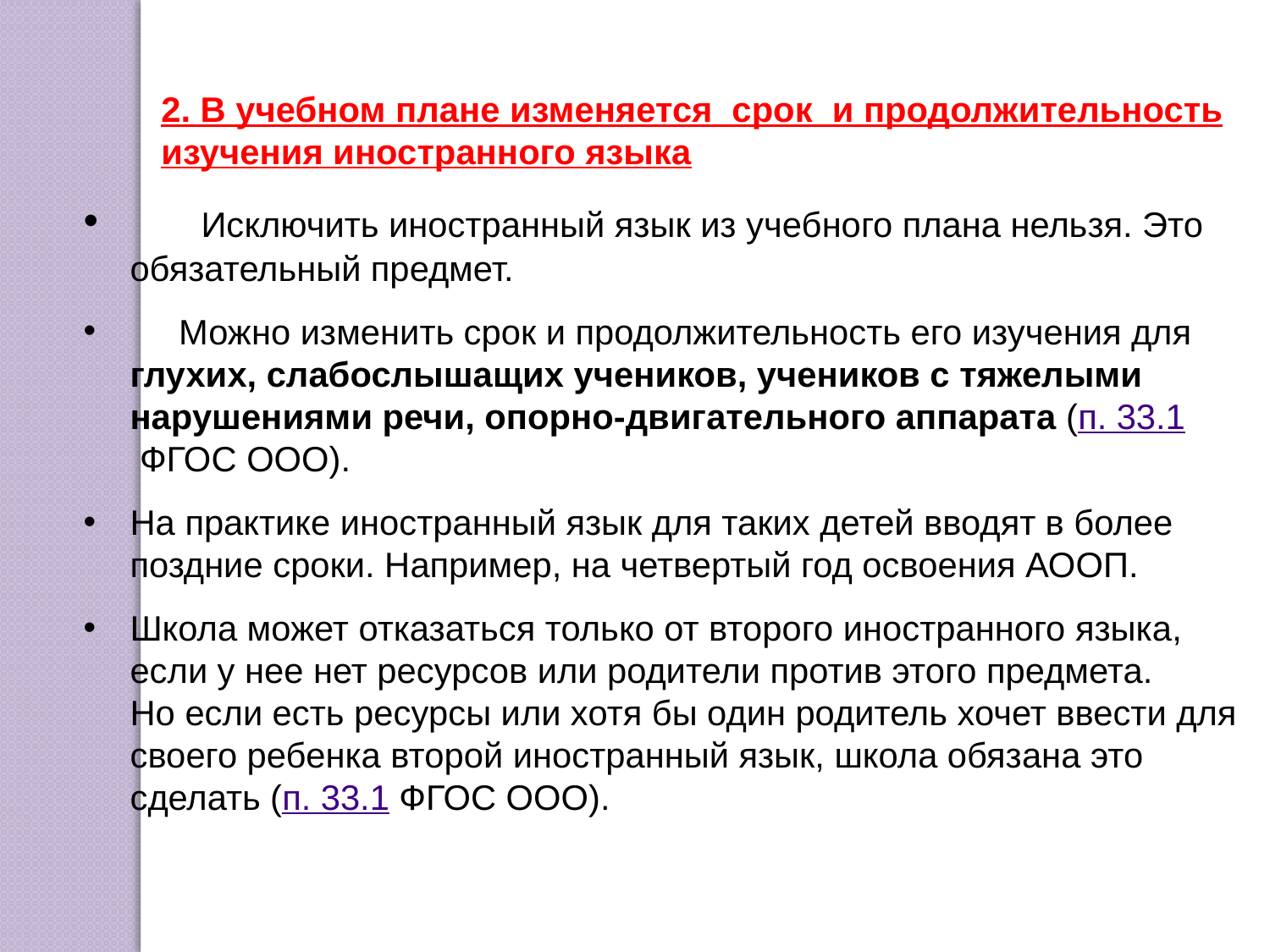

2. В учебном плане изменяется  срок  и продолжительность изучения иностранного языка
      Исключить иностранный язык из учебного плана нельзя. Это обязательный предмет.
     Можно изменить срок и продолжительность его изучения для глухих, слабослышащих учеников, учеников с тяжелыми нарушениями речи, опорно-двигательного аппарата (п. 33.1 ФГОС ООО).
На практике иностранный язык для таких детей вводят в более поздние сроки. Например, на четвертый год освоения АООП.
Школа может отказаться только от второго иностранного языка, если у нее нет ресурсов или родители против этого предмета. Но если есть ресурсы или хотя бы один родитель хочет ввести для своего ребенка второй иностранный язык, школа обязана это сделать (п. 33.1 ФГОС ООО).